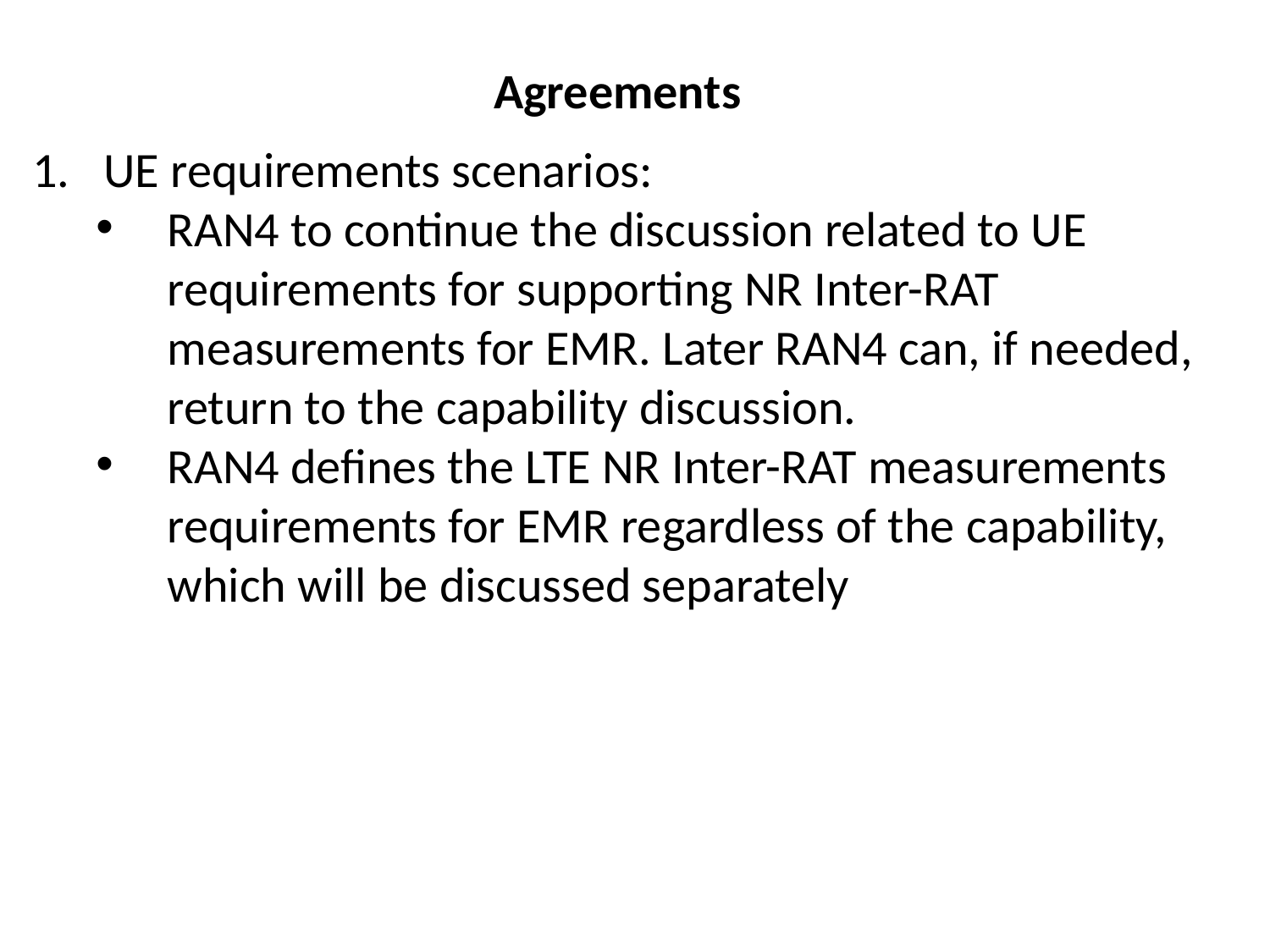

# Agreements
UE requirements scenarios:
RAN4 to continue the discussion related to UE requirements for supporting NR Inter-RAT measurements for EMR. Later RAN4 can, if needed, return to the capability discussion.
RAN4 defines the LTE NR Inter-RAT measurements requirements for EMR regardless of the capability, which will be discussed separately